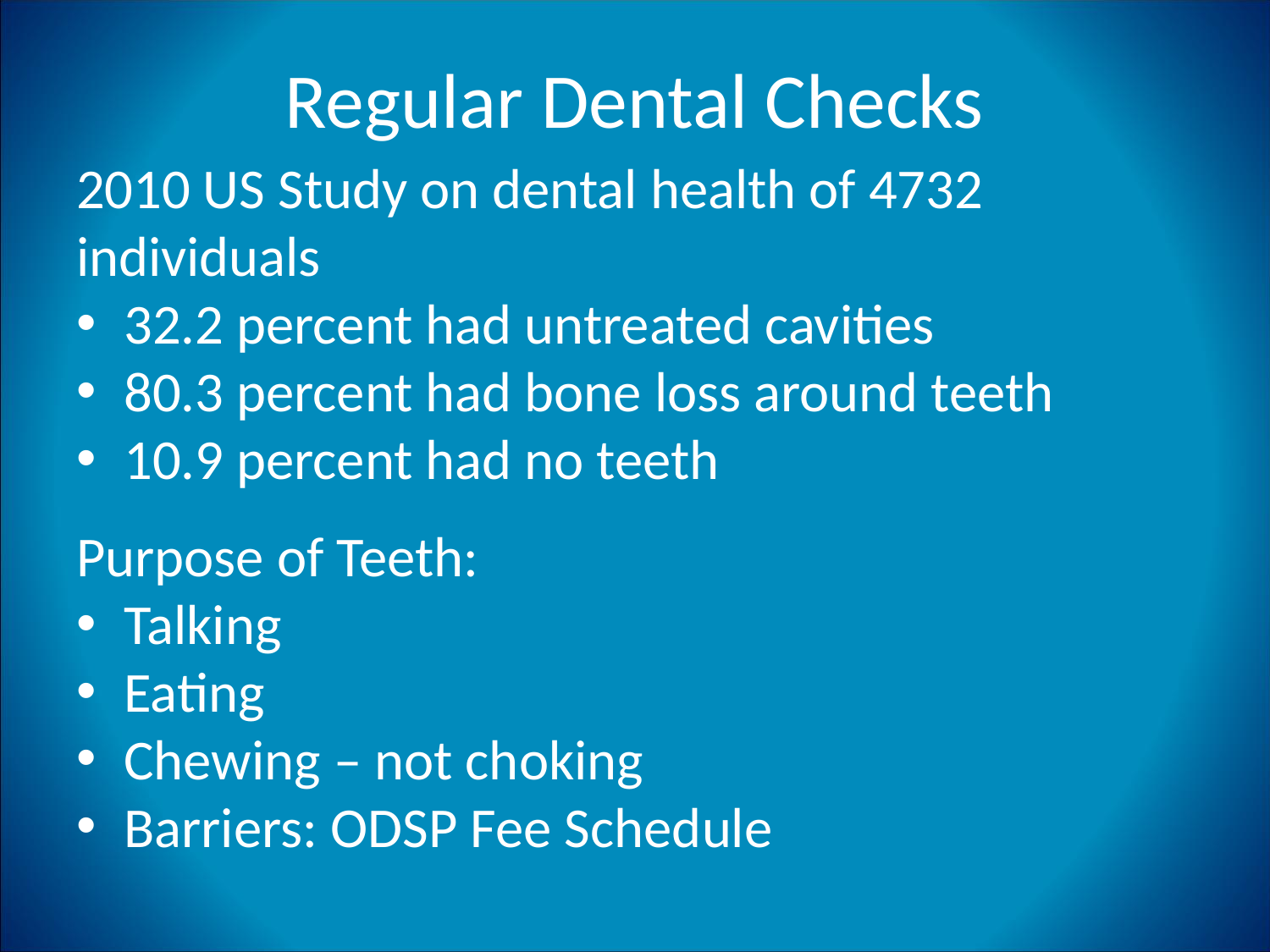

# Regular Dental Checks
2010 US Study on dental health of 4732 individuals
32.2 percent had untreated cavities
80.3 percent had bone loss around teeth
10.9 percent had no teeth

Purpose of Teeth:
Talking
Eating
Chewing – not choking
Barriers: ODSP Fee Schedule